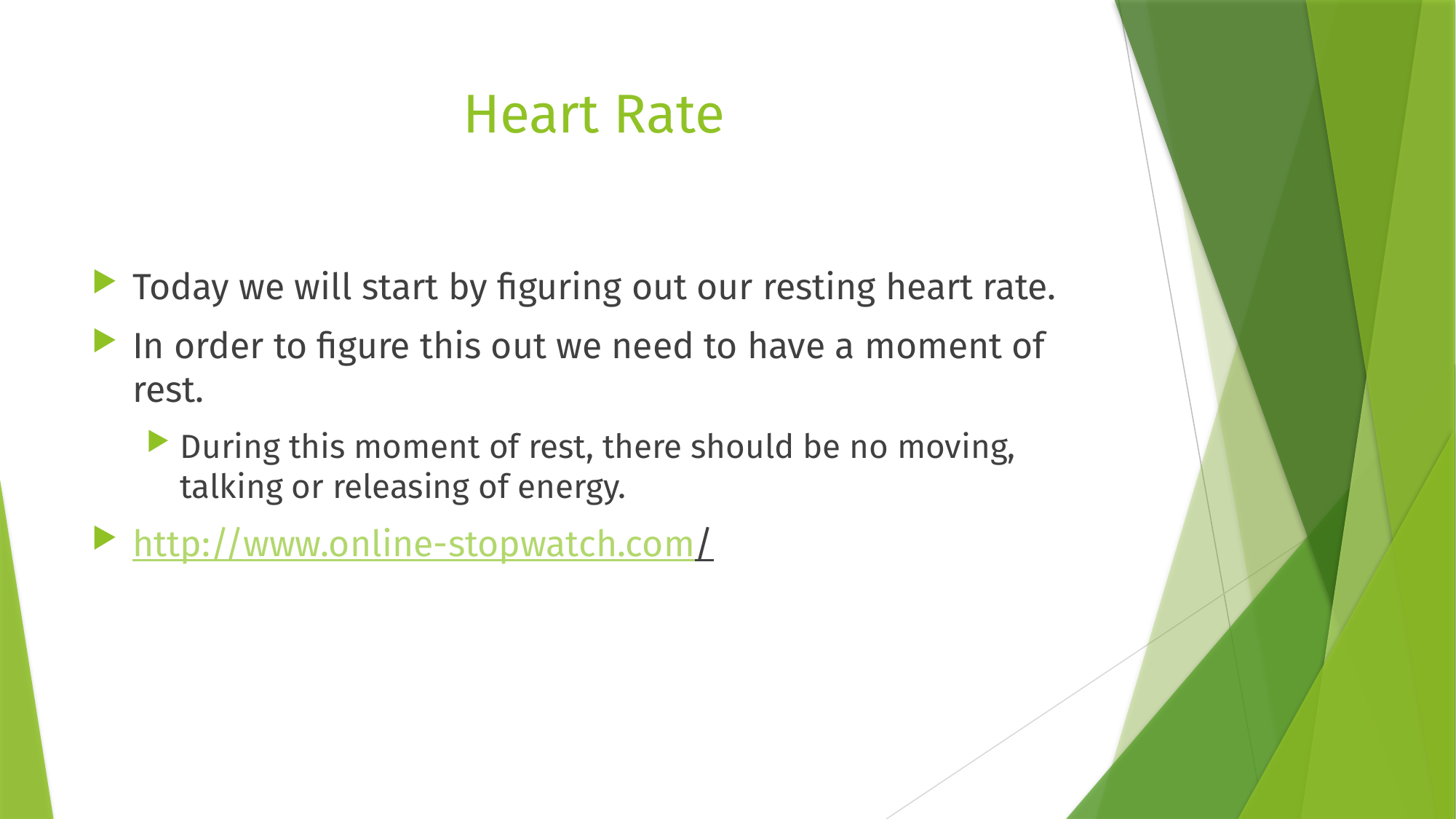

# Heart Rate
Today we will start by figuring out our resting heart rate.
In order to figure this out we need to have a moment of rest.
During this moment of rest, there should be no moving, talking or releasing of energy.
http://www.online-stopwatch.com/